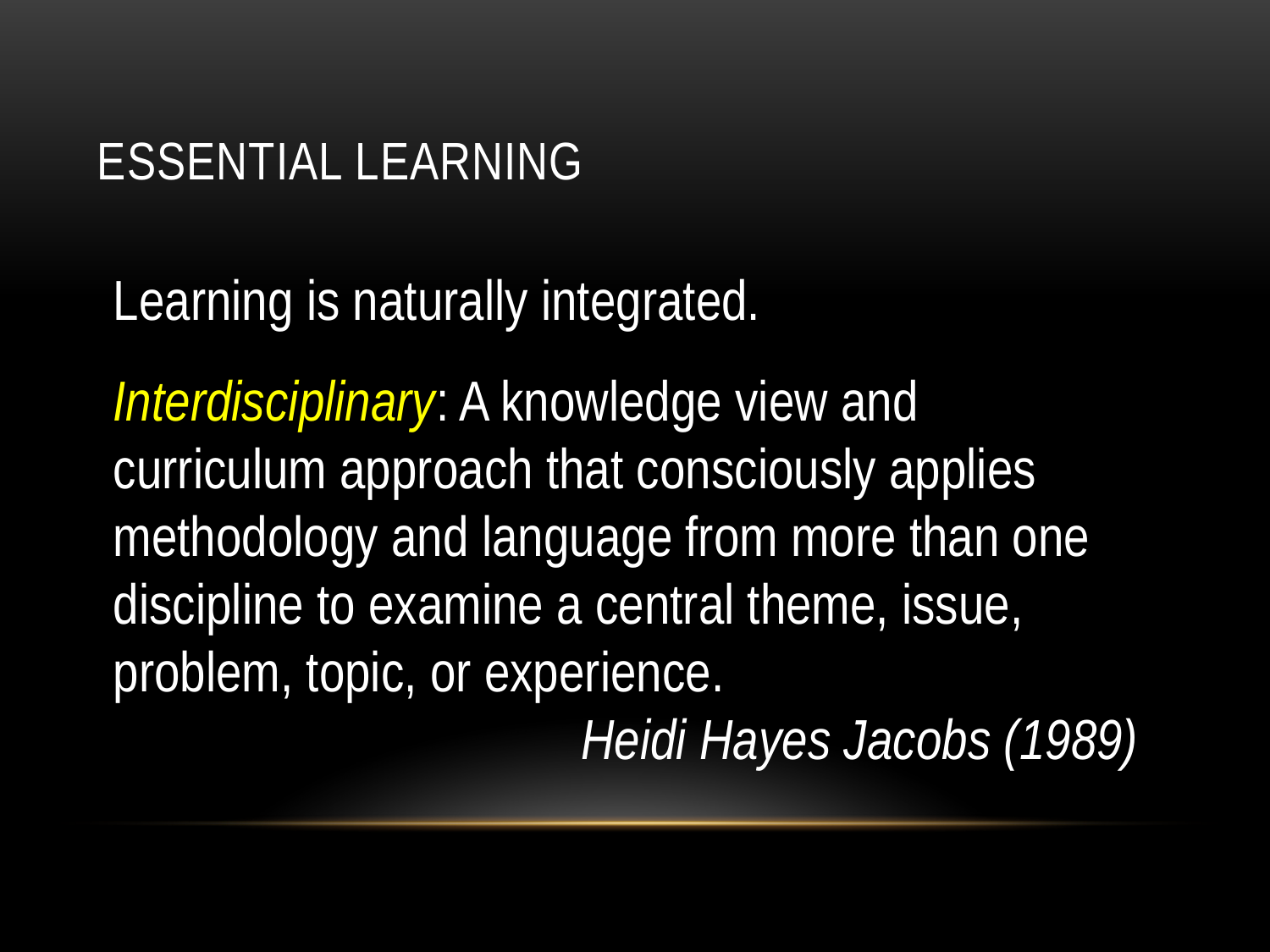

# Essential learning
Learning is naturally integrated.
Interdisciplinary: A knowledge view and curriculum approach that consciously applies methodology and language from more than one discipline to examine a central theme, issue, problem, topic, or experience.
Heidi Hayes Jacobs (1989)